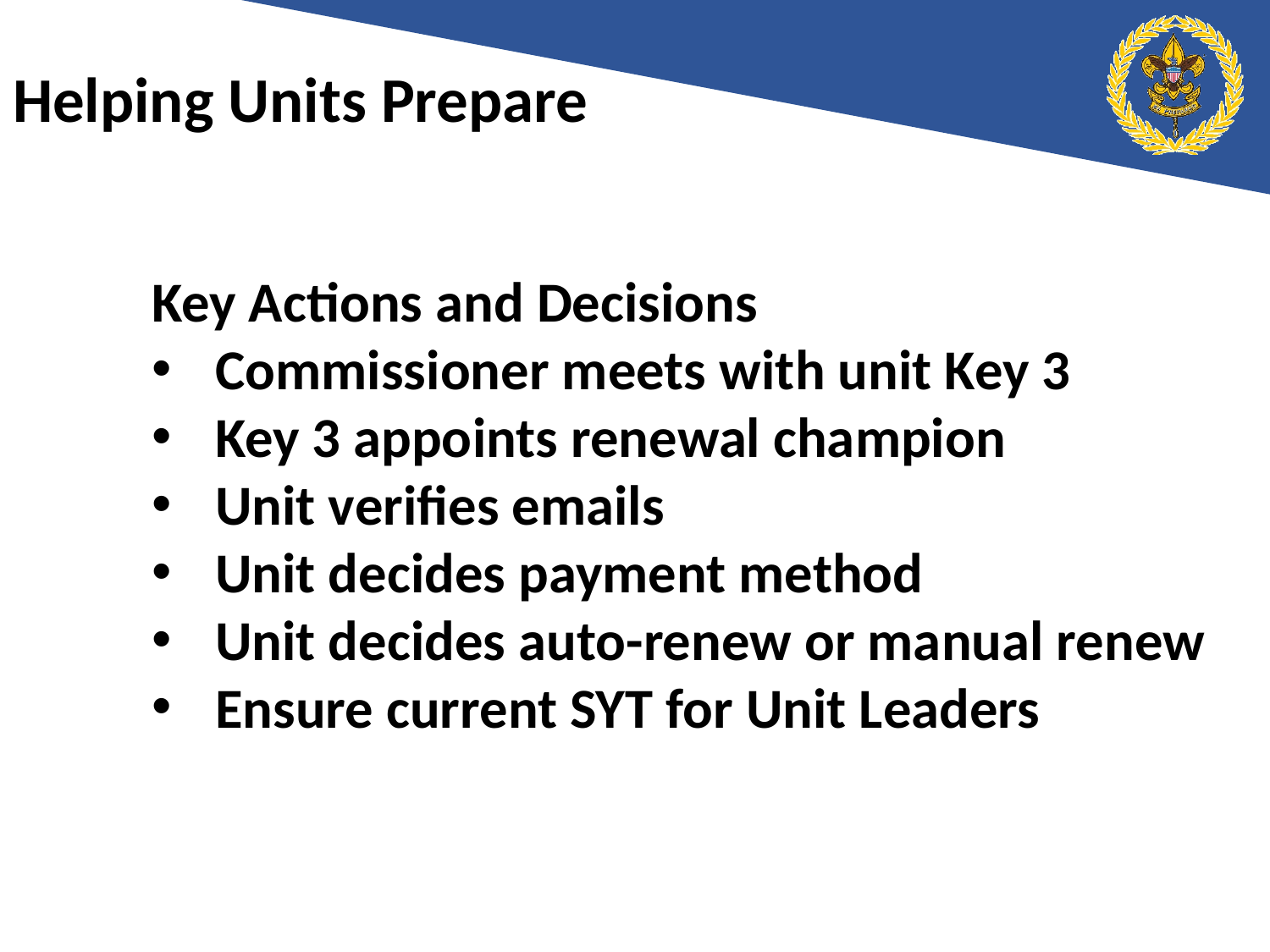

# Helping Units Prepare
Key Actions and Decisions
Commissioner meets with unit Key 3
Key 3 appoints renewal champion
Unit verifies emails
Unit decides payment method
Unit decides auto-renew or manual renew
Ensure current SYT for Unit Leaders